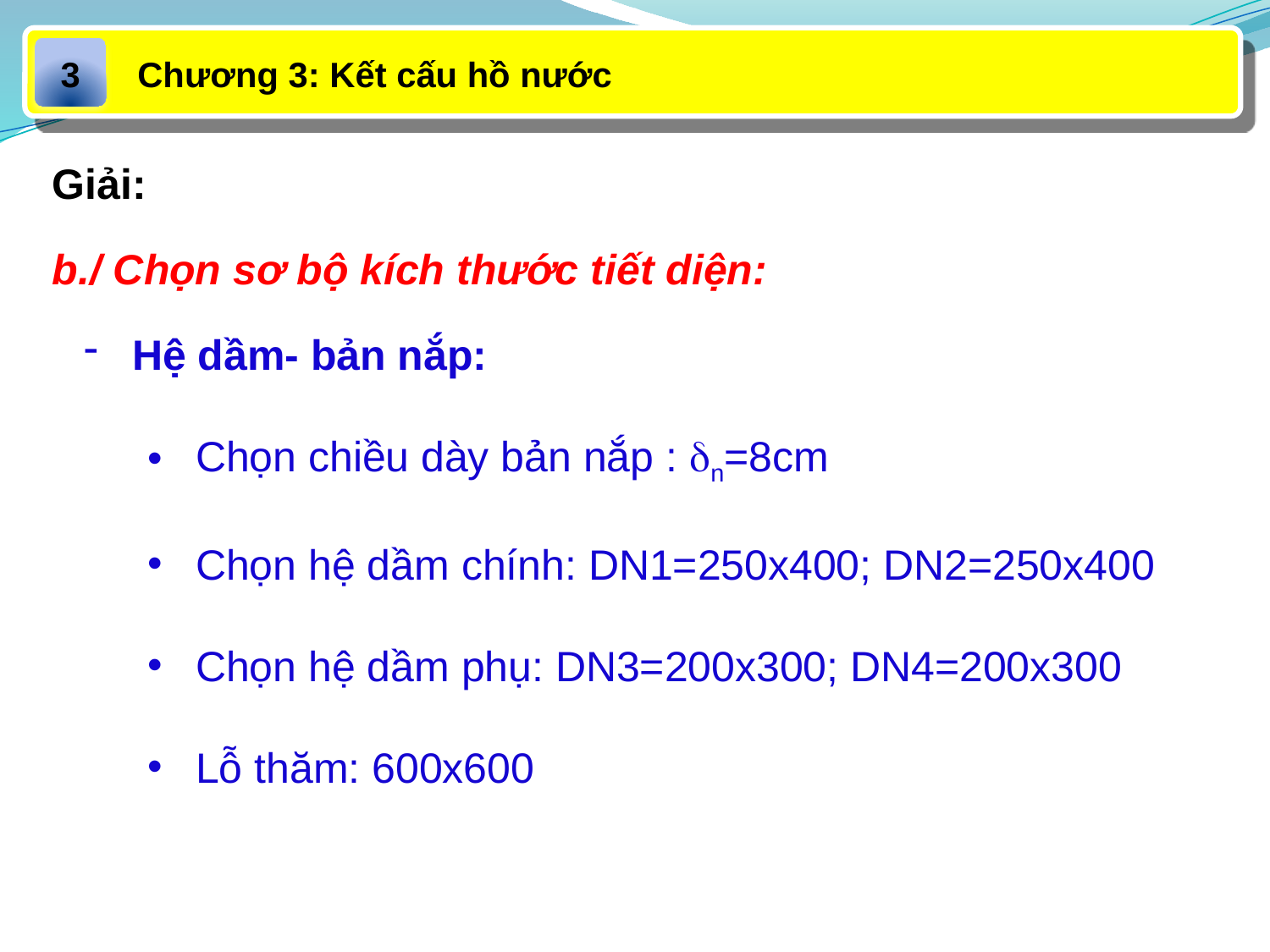

Chương 3: Kết cấu hồ nước
3

Giải:
b./ Chọn sơ bộ kích thước tiết diện:
Hệ dầm- bản nắp:

Chọn chiều dày bản nắp : δn=8cm

Chọn hệ dầm chính: DN1=250x400; DN2=250x400

Chọn hệ dầm phụ: DN3=200x300; DN4=200x300

Lỗ thăm: 600x600